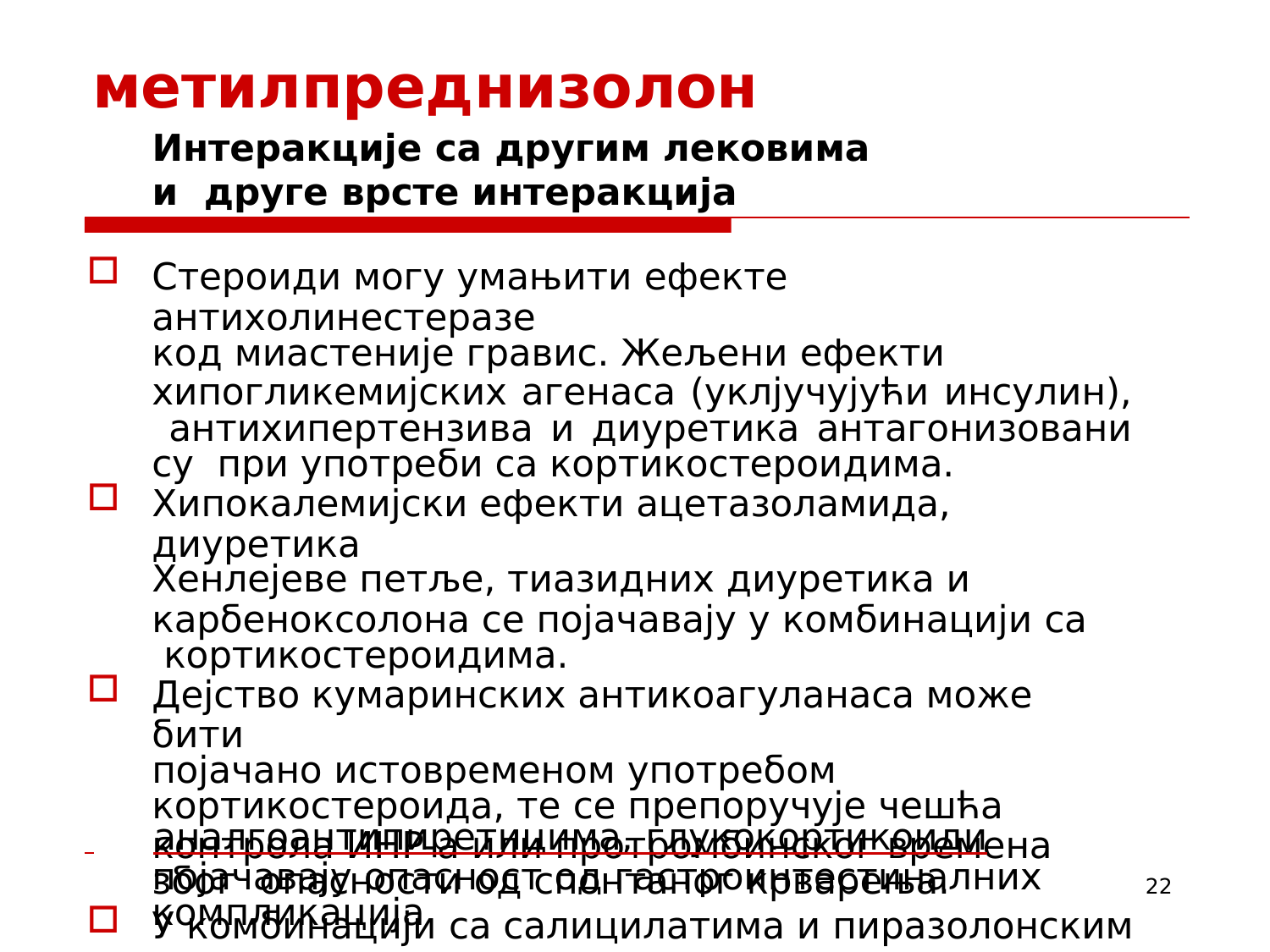

# метилпреднизолон
Интеракције са другим лековима и  друге врсте интеракција
Стероиди могу умањити ефекте антихолинестеразе
код миастеније гравис. Жељени ефекти
хипогликемијских агенаса (уклјучујући инсулин),  антихипертензива и диуретика антагонизовани су  при употреби са кортикостероидима.
Хипокалемијски ефекти ацетазоламида, диуретика
Хенлејеве петље, тиазидних диуретика и
карбеноксолона се појачавају у комбинацији са  кортикостероидима.
Дејство кумаринских антикоагуланаса може бити
појачано истовременом употребом
кортикостероида, те се препоручује чешћа
контрола ИНР-а или протромбинског времена због  опасности од спонтаног крварења.
У комбинацији са салицилатима и пиразолонским
 	аналгоантипиретицима, глукокортикоиди
појачавају опасност од гастроинтестиналних
22
компликација.